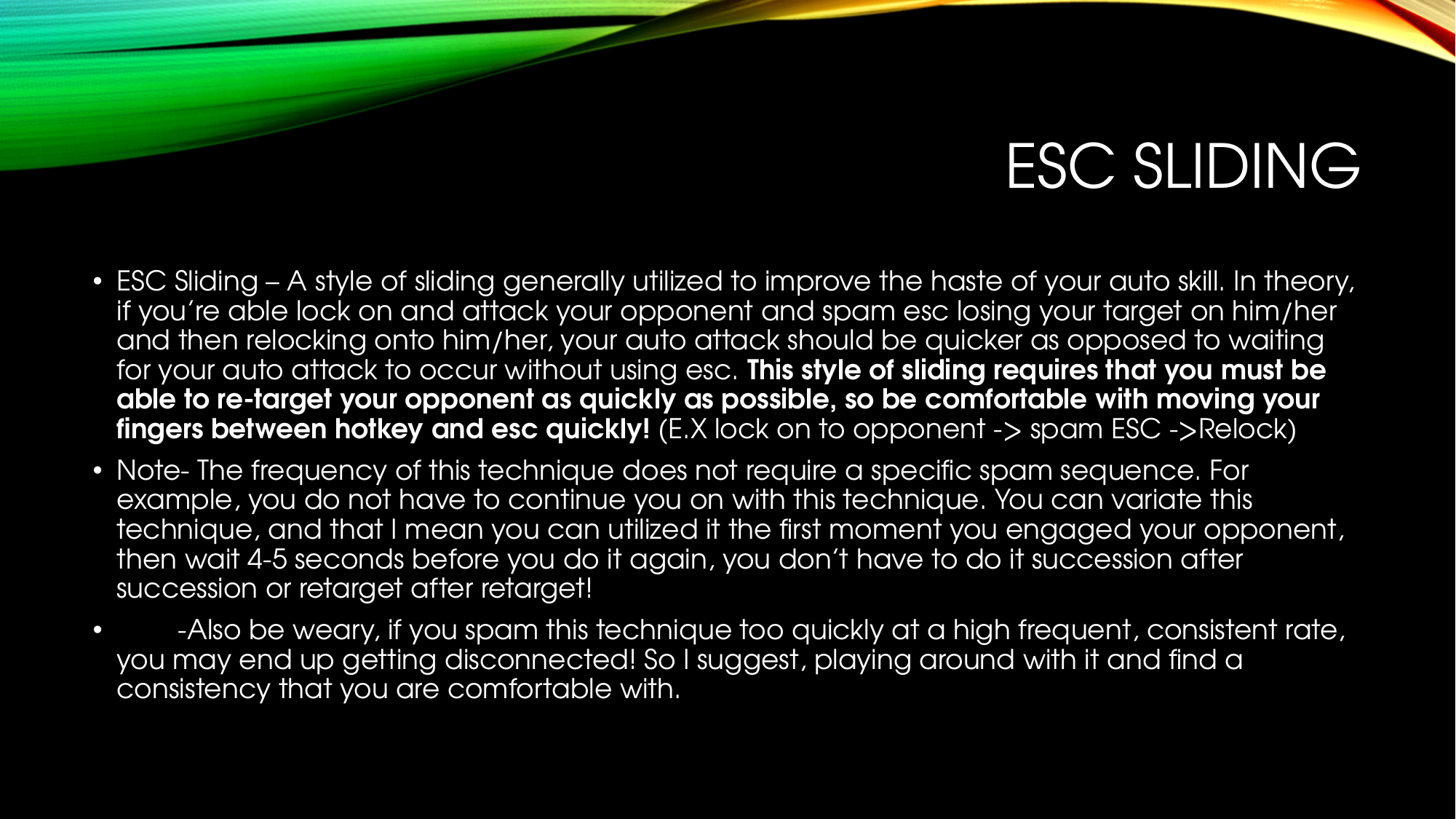

# ESC Sliding
ESC Sliding – A style of sliding generally utilized to improve the haste of your auto skill. In theory, if you’re able lock on and attack your opponent and spam esc losing your target on him/her and then relocking onto him/her, your auto attack should be quicker as opposed to waiting for your auto attack to occur without using esc. This style of sliding requires that you must be able to re-target your opponent as quickly as possible, so be comfortable with moving your fingers between hotkey and esc quickly! (E.X lock on to opponent -> spam ESC ->Relock)
Note- The frequency of this technique does not require a specific spam sequence. For example, you do not have to continue you on with this technique. You can variate this technique, and that I mean you can utilized it the first moment you engaged your opponent, then wait 4-5 seconds before you do it again, you don’t have to do it succession after succession or retarget after retarget!
        -Also be weary, if you spam this technique too quickly at a high frequent, consistent rate, you may end up getting disconnected! So I suggest, playing around with it and find a consistency that you are comfortable with.